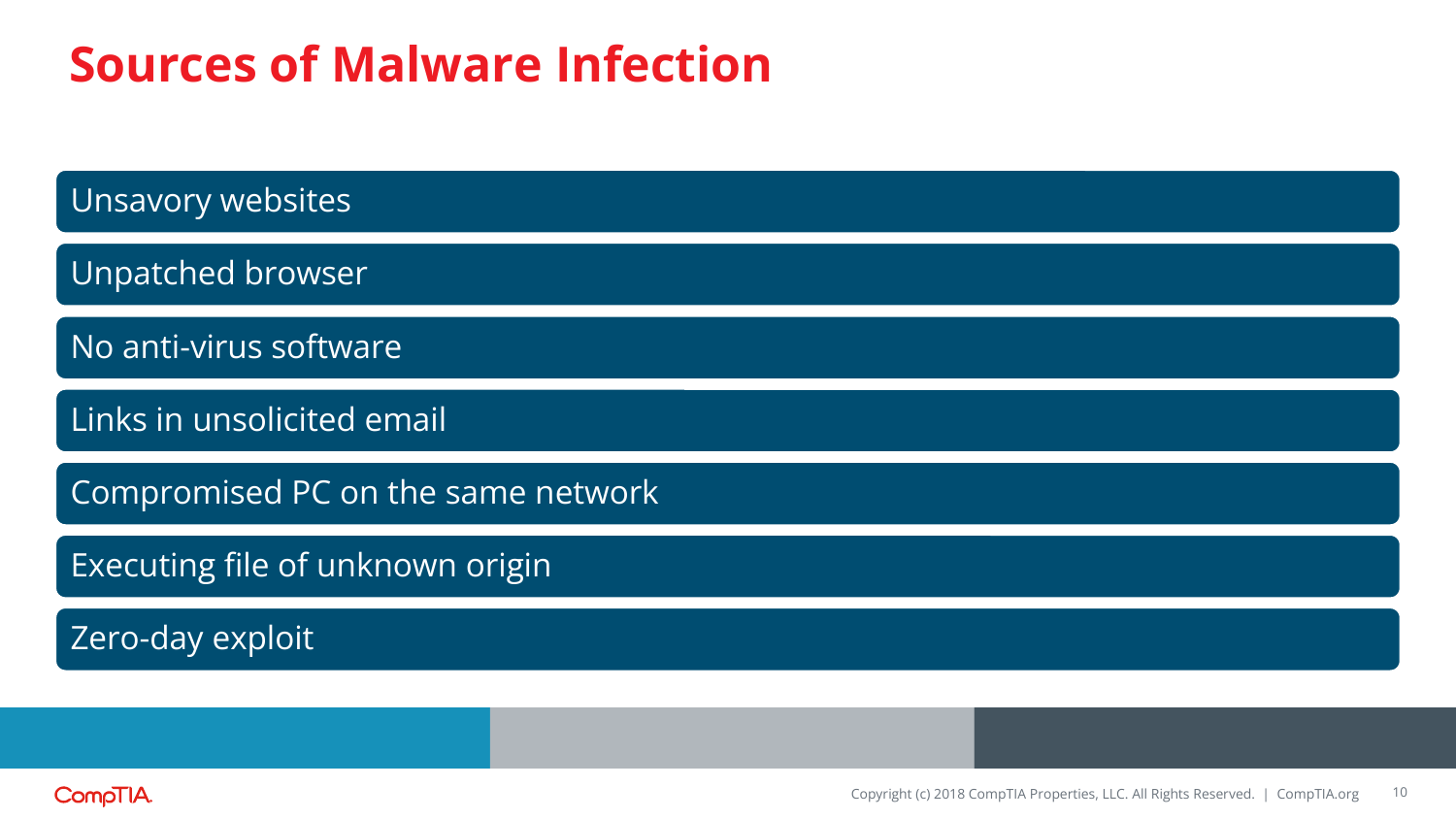

# Sources of Malware Infection
Unsavory websites
Unpatched browser

No anti-virus software
Links in unsolicited email
Compromised PC on the same network
Executing file of unknown origin
Zero-day exploit
10